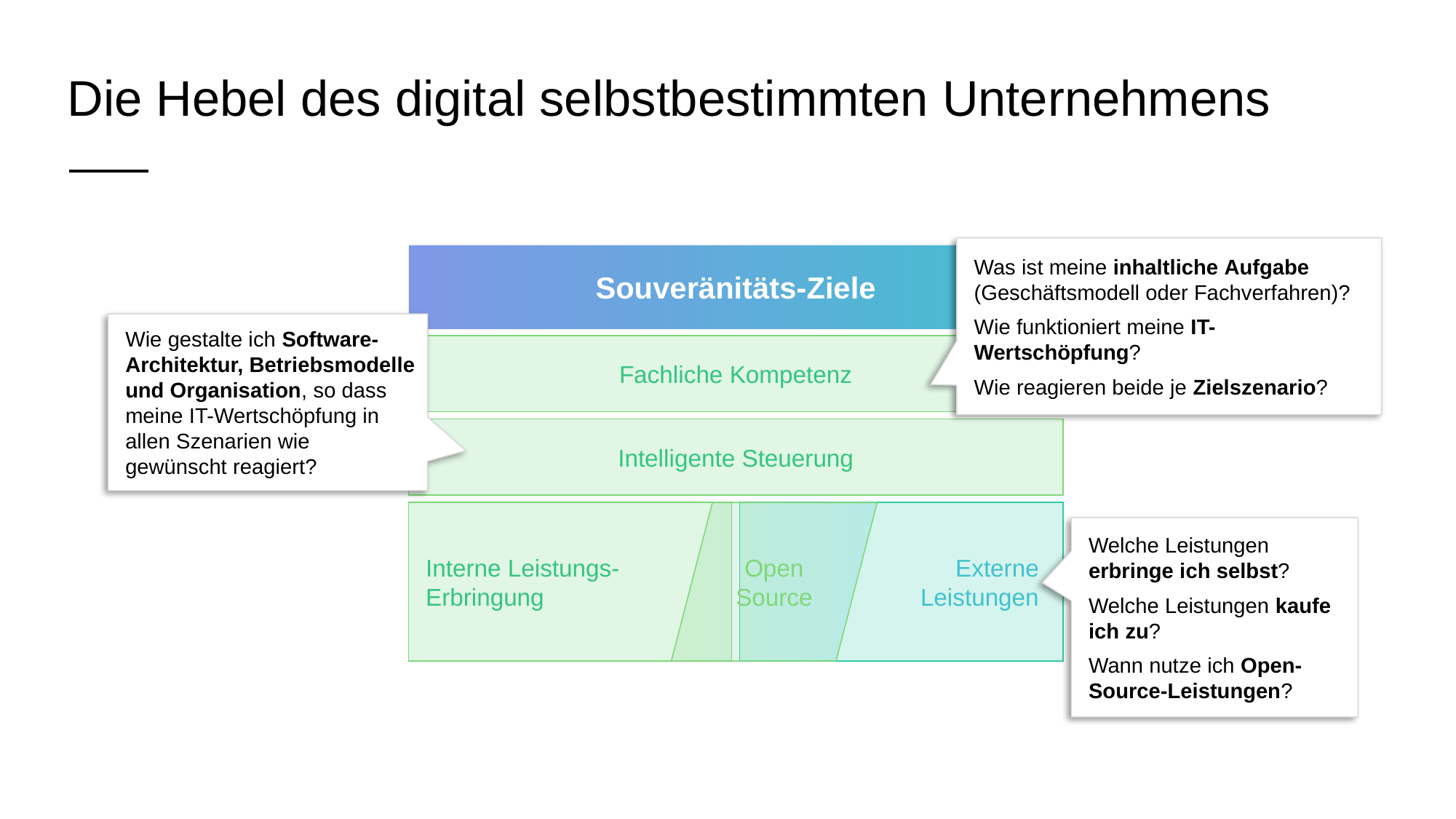

# Die Hebel des digital selbstbestimmten Unternehmens
Was ist meine inhaltliche Aufgabe (Geschäftsmodell oder Fachverfahren)?
Wie funktioniert meine IT-Wertschöpfung?
Wie reagieren beide je Zielszenario?
Souveränitäts-Ziele
Wie gestalte ich Software-Architektur, Betriebsmodelle und Organisation, so dass meine IT-Wertschöpfung in allen Szenarien wie gewünscht reagiert?
Fachliche Kompetenz
Intelligente Steuerung
Interne Leistungs-Erbringung
Externe
Leistungen
Open
Source
Welche Leistungen erbringe ich selbst?
Welche Leistungen kaufe ich zu?
Wann nutze ich Open-Source-Leistungen?